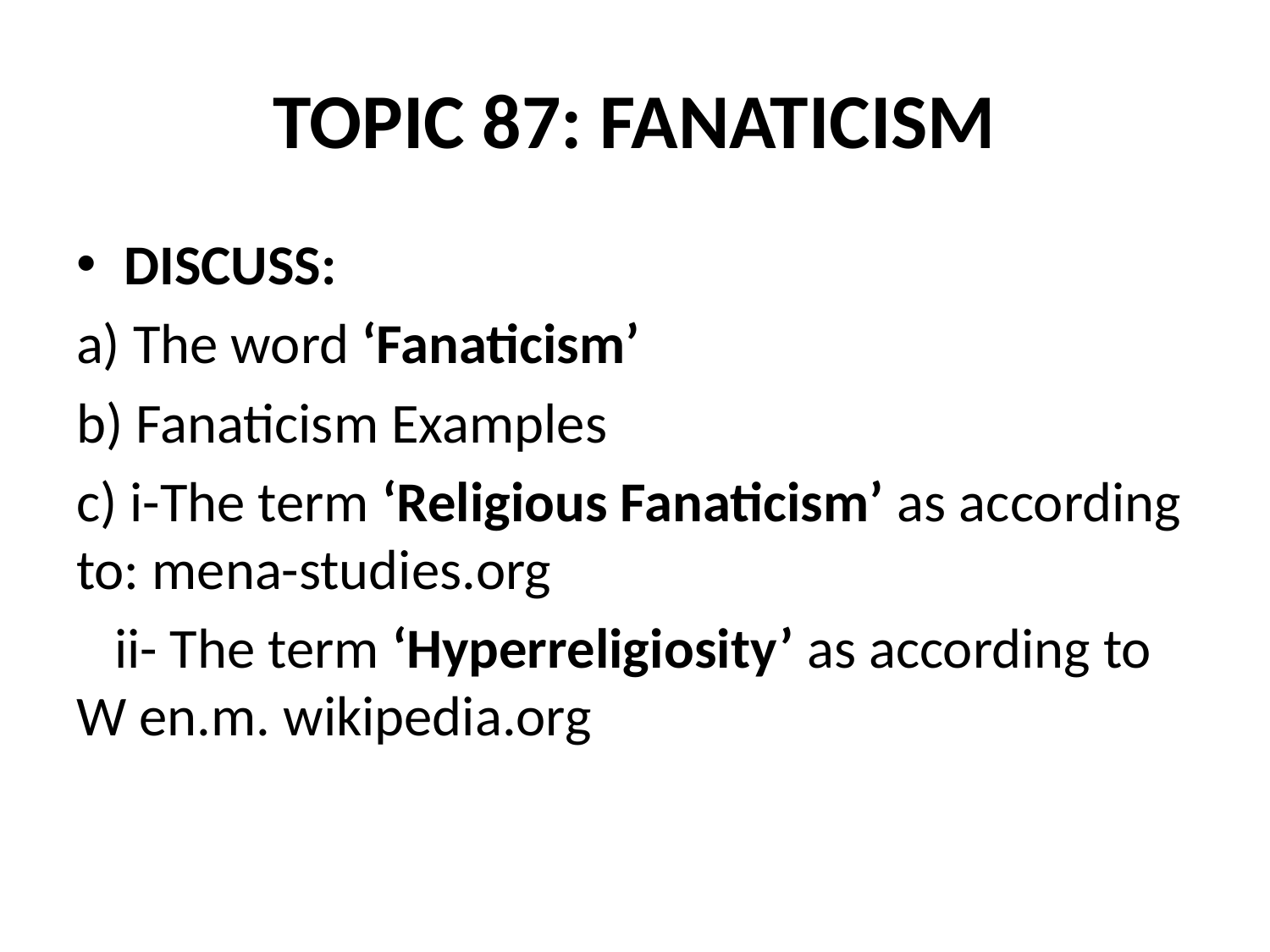

# TOPIC 87: FANATICISM
DISCUSS:
a) The word ‘Fanaticism’
b) Fanaticism Examples
c) i-The term ‘Religious Fanaticism’ as according to: mena-studies.org
   ii- The term ‘Hyperreligiosity’ as according to W en.m. wikipedia.org